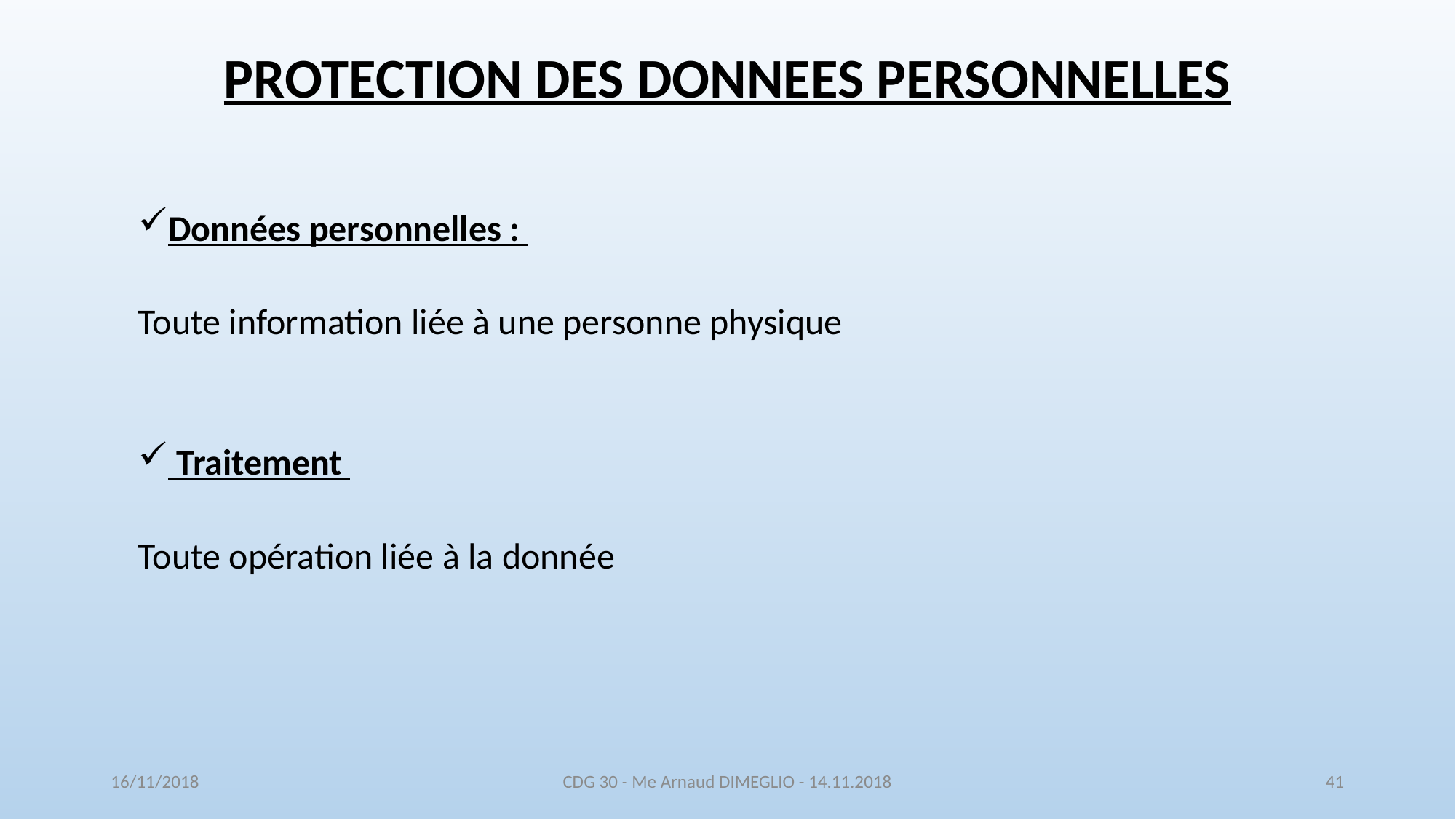

# PROTECTION DES DONNEES PERSONNELLES

Données personnelles :

Toute information liée à une personne physique

 Traitement

Toute opération liée à la donnée
16/11/2018
CDG 30 - Me Arnaud DIMEGLIO - 14.11.2018
41